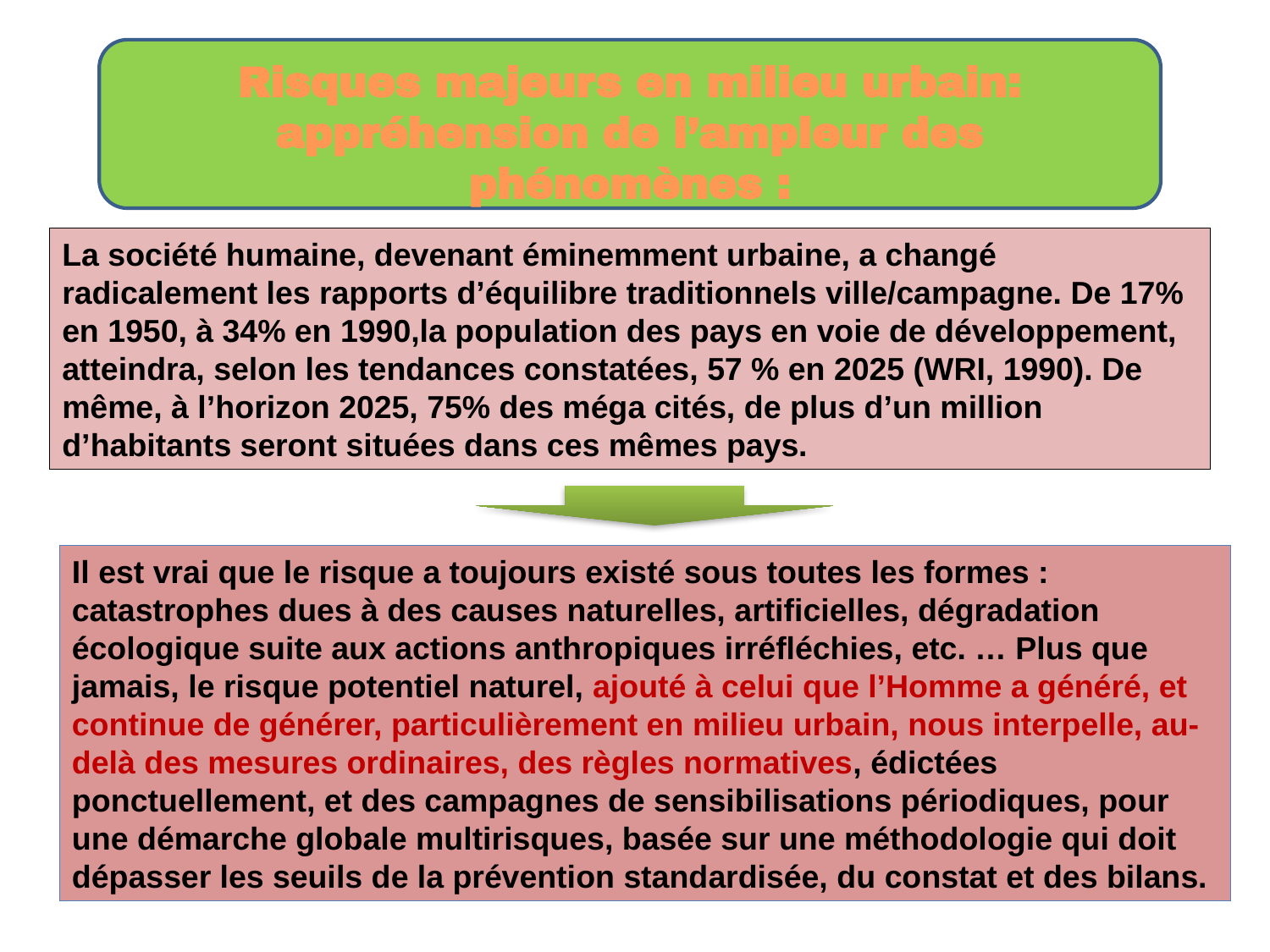

Risques majeurs en milieu urbain: appréhension de l’ampleur des phénomènes :

La société humaine, devenant éminemment urbaine, a changé radicalement les rapports d’équilibre traditionnels ville/campagne. De 17% en 1950, à 34% en 1990,la population des pays en voie de développement, atteindra, selon les tendances constatées, 57 % en 2025 (WRI, 1990). De même, à l’horizon 2025, 75% des méga cités, de plus d’un million d’habitants seront situées dans ces mêmes pays.

Il est vrai que le risque a toujours existé sous toutes les formes : catastrophes dues à des causes naturelles, artificielles, dégradation écologique suite aux actions anthropiques irréfléchies, etc. … Plus que jamais, le risque potentiel naturel, ajouté à celui que l’Homme a généré, et continue de générer, particulièrement en milieu urbain, nous interpelle, au-delà des mesures ordinaires, des règles normatives, édictées ponctuellement, et des campagnes de sensibilisations périodiques, pour une démarche globale multirisques, basée sur une méthodologie qui doit dépasser les seuils de la prévention standardisée, du constat et des bilans.